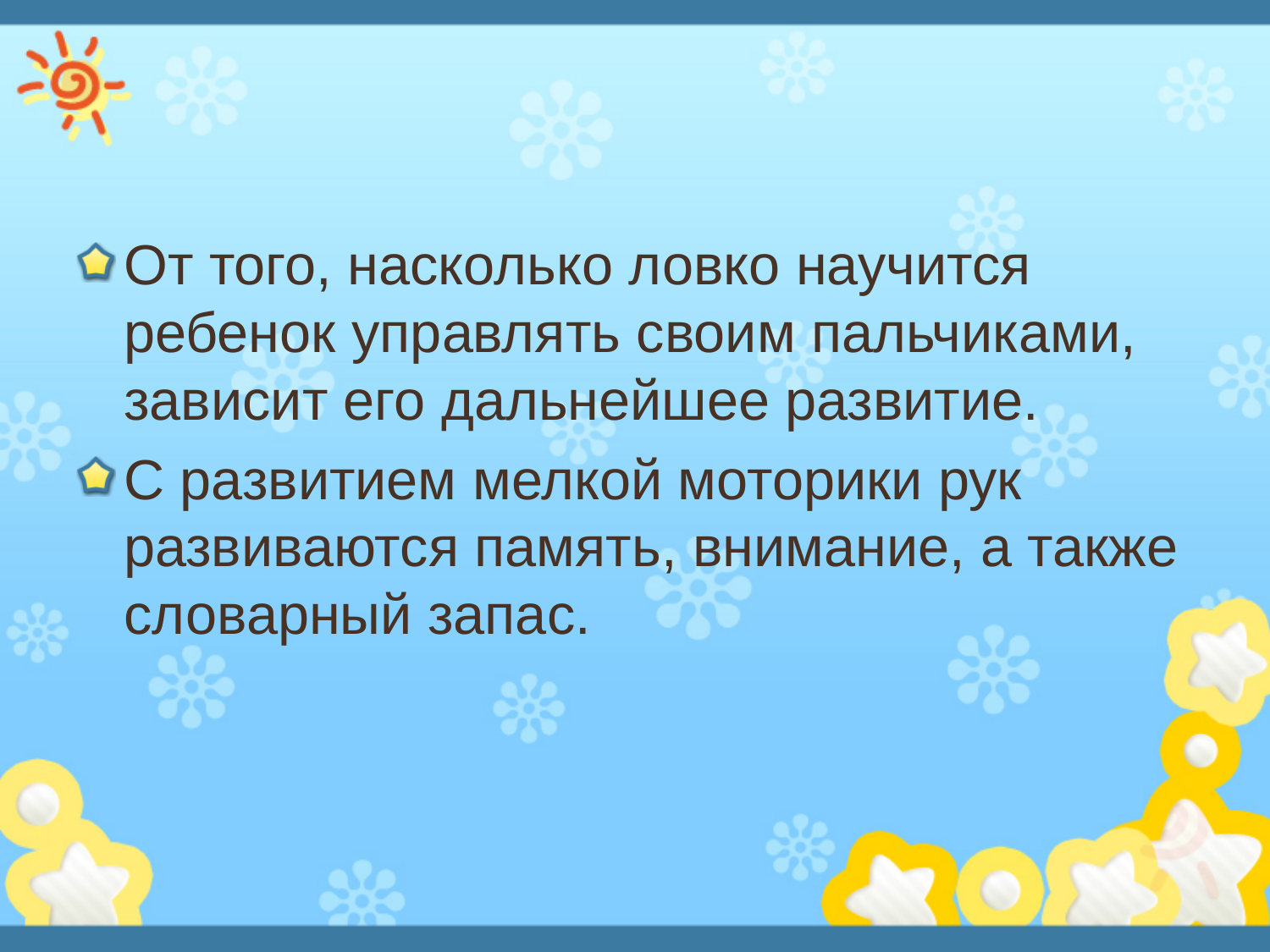

От того, насколько ловко научится ребенок управлять своим пальчиками, зависит его дальнейшее развитие.
С развитием мелкой моторики рук развиваются память, внимание, а также словарный запас.